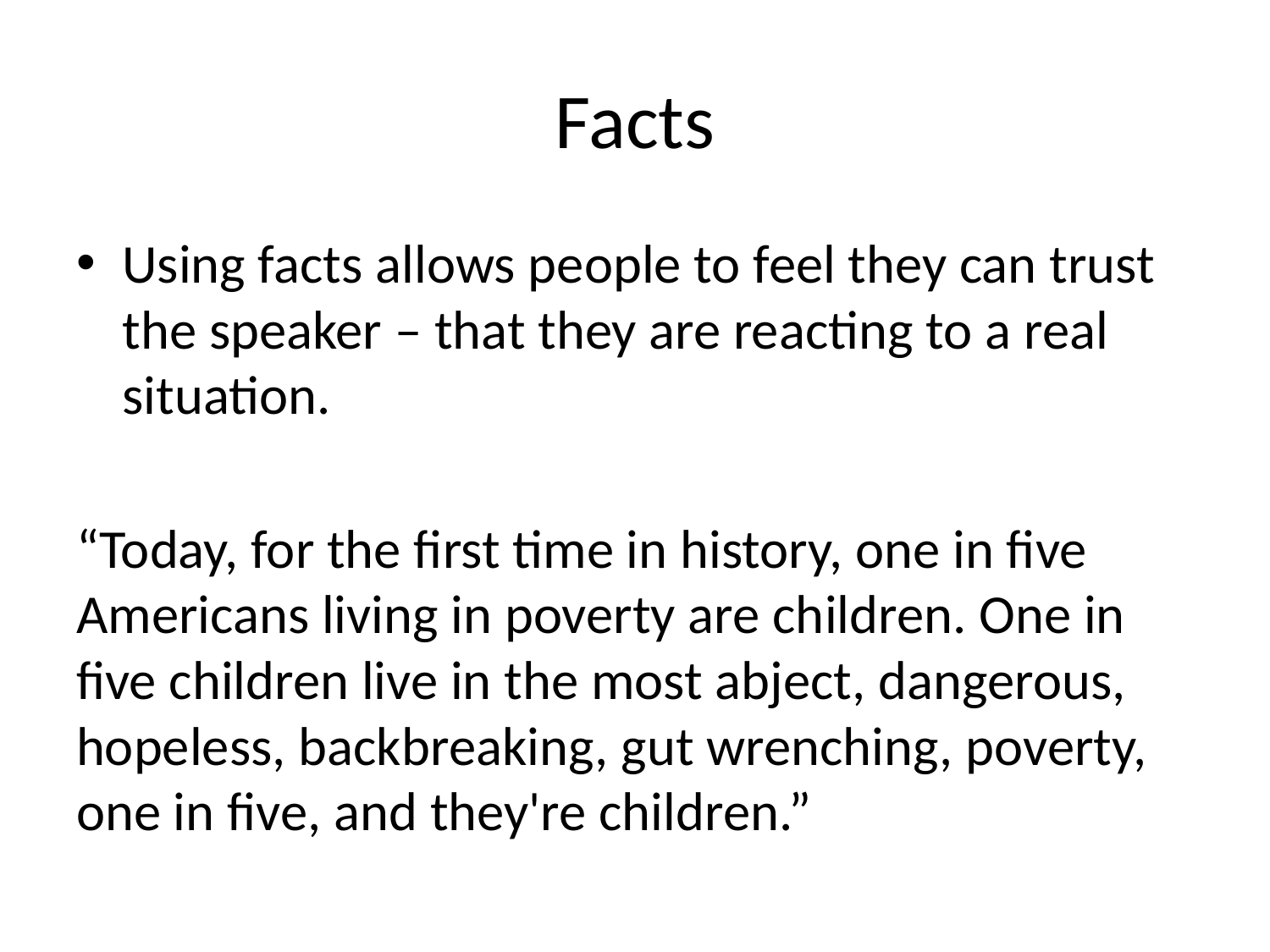

# Facts
Using facts allows people to feel they can trust the speaker – that they are reacting to a real situation.

“Today, for the first time in history, one in five Americans living in poverty are children. One in five children live in the most abject, dangerous, hopeless, backbreaking, gut wrenching, poverty, one in five, and they're children.”